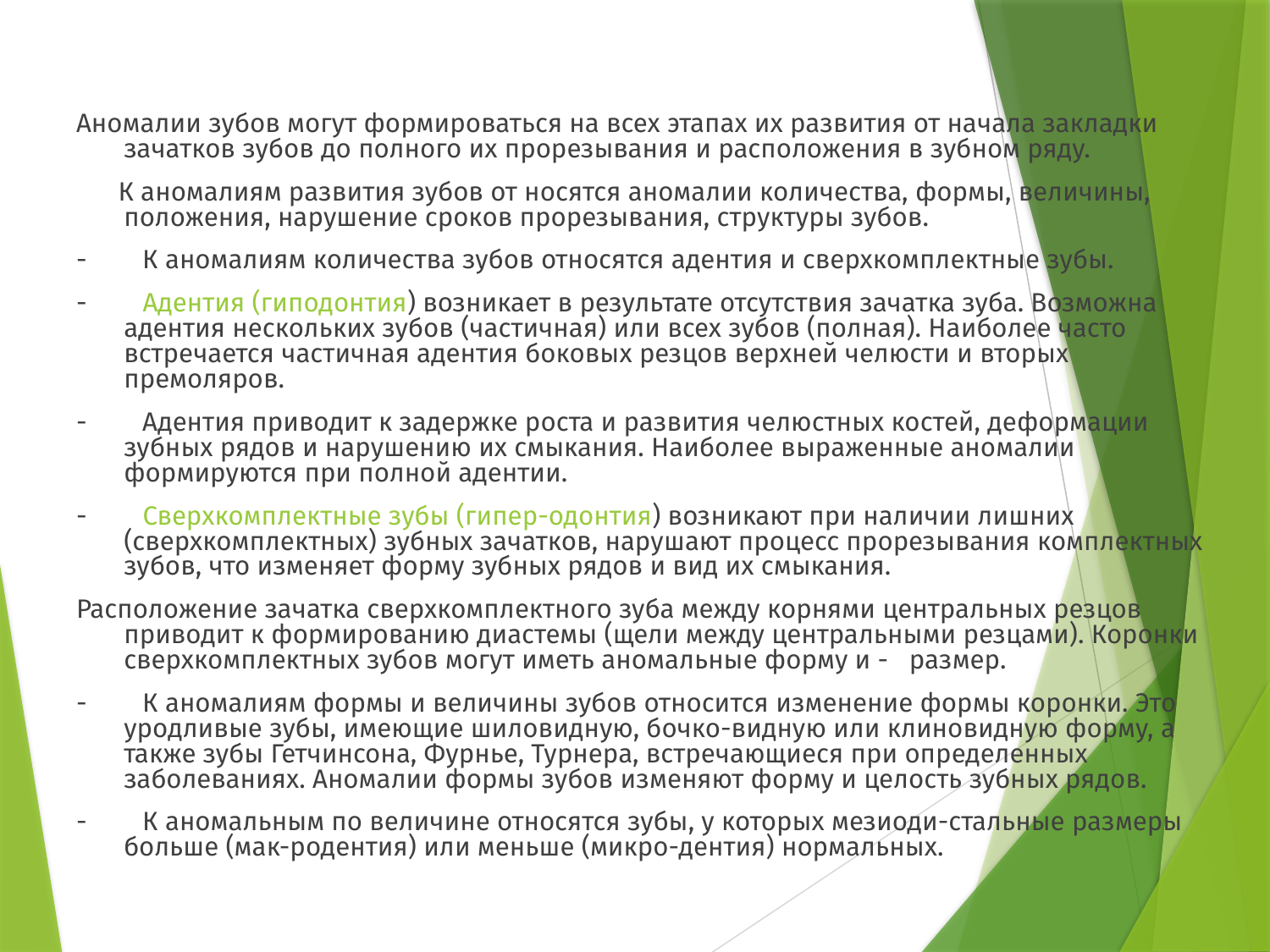

Аномалии зубов могут формироваться на всех этапах их развития от начала закладки зачатков зубов до полного их прорезывания и расположения в зубном ряду.
      К аномалиям развития зубов от носятся аномалии количества, формы, величины, положения, нарушение сроков прорезывания, структуры зубов.
-        К аномалиям количества зубов относятся адентия и сверхкомплектные зубы.
-        Адентия (гиподонтия) возникает в результате отсутствия зачатка зуба. Возможна адентия нескольких зубов (частичная) или всех зубов (полная). Наиболее часто встречается частичная адентия боковых резцов верхней челюсти и вторых премоляров.
-        Адентия приводит к задержке роста и развития челюстных костей, деформации зубных рядов и нарушению их смыкания. Наиболее выраженные аномалии формируются при полной адентии.
-        Сверхкомплектные зубы (гипер-одонтия) возникают при наличии лишних (сверхкомплектных) зубных зачатков, нарушают процесс прорезывания комплектных зубов, что изменяет форму зубных рядов и вид их смыкания.
Расположение зачатка сверхкомплектного зуба между корнями центральных резцов приводит к формированию диастемы (щели между центральными резцами). Коронки сверхкомплектных зубов могут иметь аномальные форму и -   размер.
-        К аномалиям формы и величины зубов относится изменение формы коронки. Это уродливые зубы, имеющие шиловидную, бочко-видную или клиновидную форму, а также зубы Гетчинсона, Фурнье, Турнера, встречающиеся при определенных заболеваниях. Аномалии формы зубов изменяют форму и целость зубных рядов.
-        К аномальным по величине относятся зубы, у которых мезиоди-стальные размеры больше (мак-родентия) или меньше (микро-дентия) нормальных.